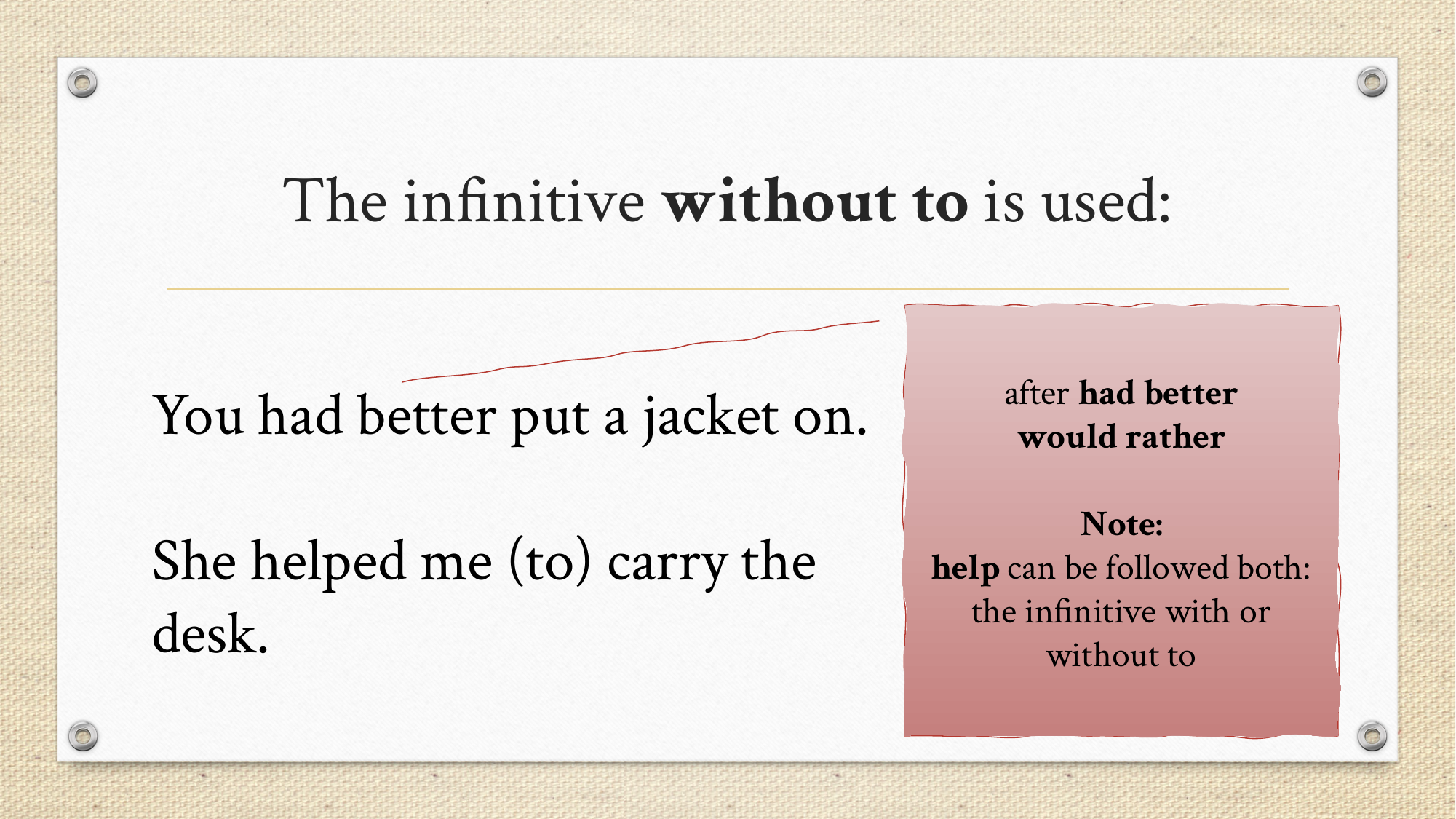

# The infinitive without to is used:
after had better
would rather

Note:
help can be followed both:
the infinitive with or without to
You had better put a jacket on.

She helped me (to) carry the desk.